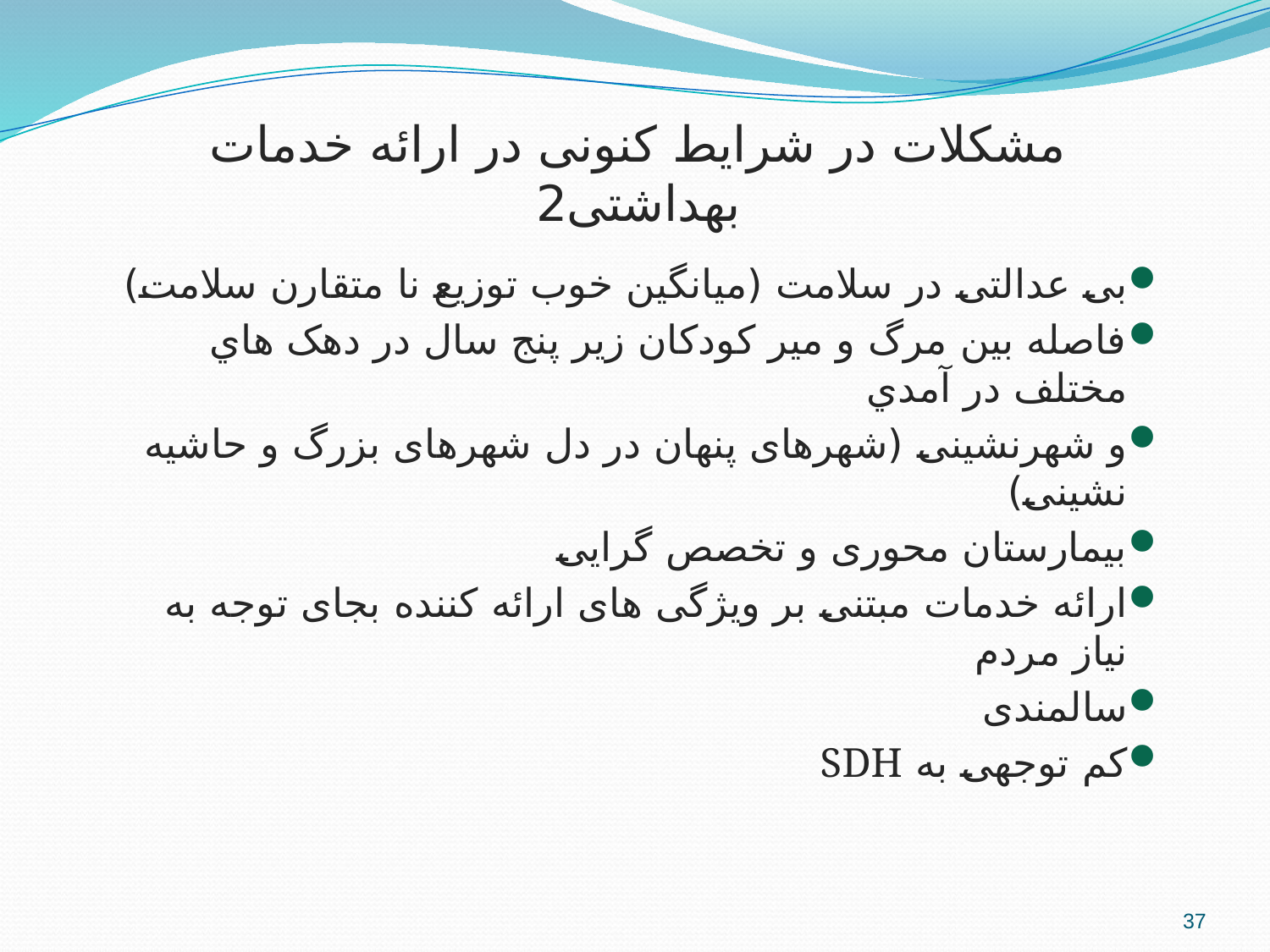

# مشکلات در شرایط کنونی در ارائه خدمات بهداشتی2
بی عدالتی در سلامت (میانگین خوب توزیع نا متقارن سلامت)
فاصله بين مرگ و مير کودکان زير پنج سال در دهک هاي مختلف در آمدي
و شهرنشینی (شهرهای پنهان در دل شهرهای بزرگ و حاشیه نشینی)
بیمارستان محوری و تخصص گرایی
ارائه خدمات مبتنی بر ویژگی های ارائه کننده بجای توجه به نیاز مردم
سالمندی
کم توجهی به SDH
37